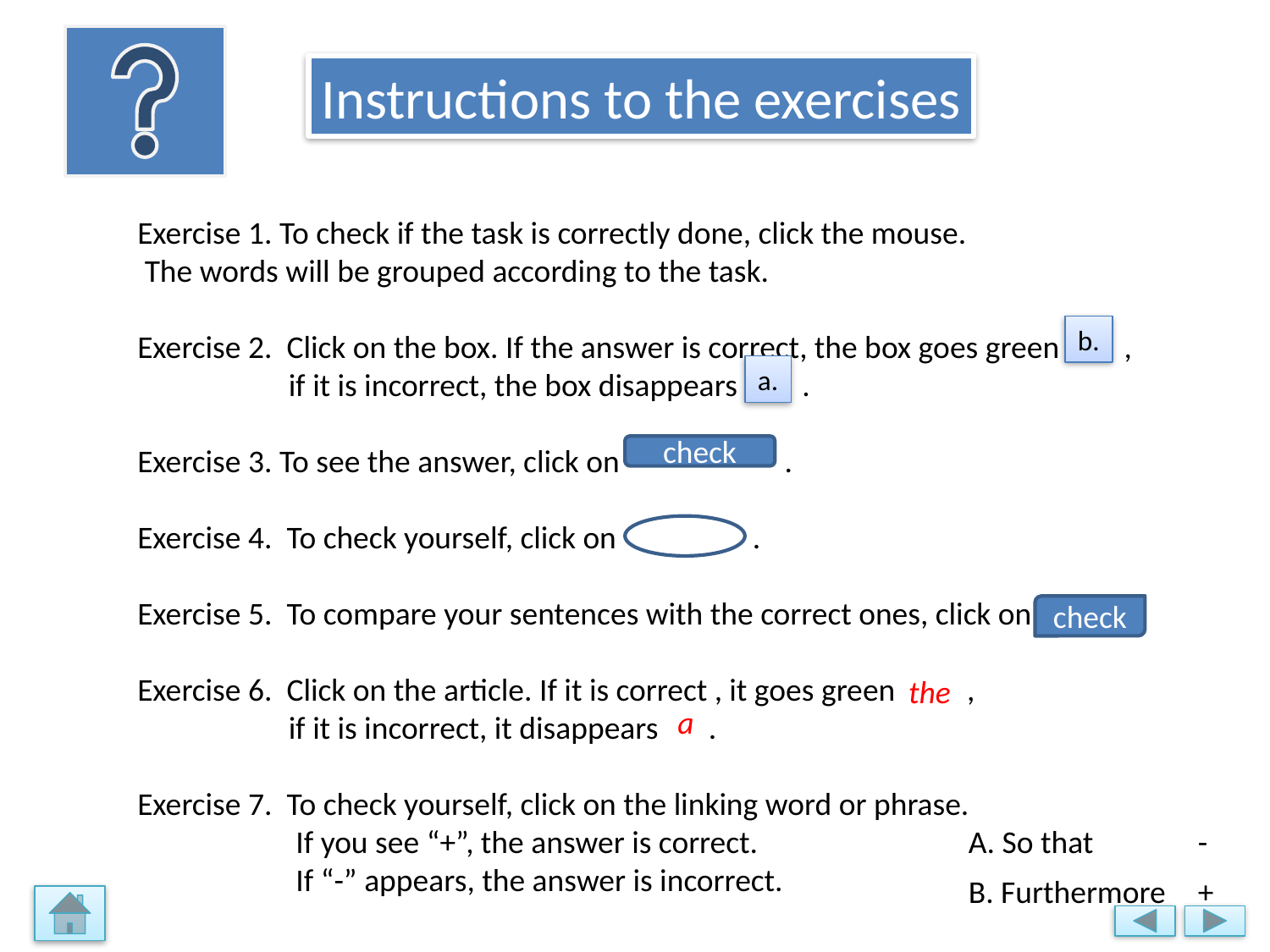

Instructions to the exercises
Exercise 1. To check if the task is correctly done, click the mouse.
 The words will be grouped according to the task.

Exercise 2.  Click on the box. If the answer is correct, the box goes green         ,
                     if it is incorrect, the box disappears         .

Exercise 3. To see the answer, click on                       .

Exercise 4.  To check yourself, click on                   .

Exercise 5.  To compare your sentences with the correct ones, click on              .

Exercise 6.  Click on the article. If it is correct , it goes green          ,
                     if it is incorrect, it disappears       .

Exercise 7.  To check yourself, click on the linking word or phrase.
                      If you see “+”, the answer is correct.
                      If “-” appears, the answer is incorrect.

b.
a.
check

check
the
a
A. So that
-
B. Furthermore
+